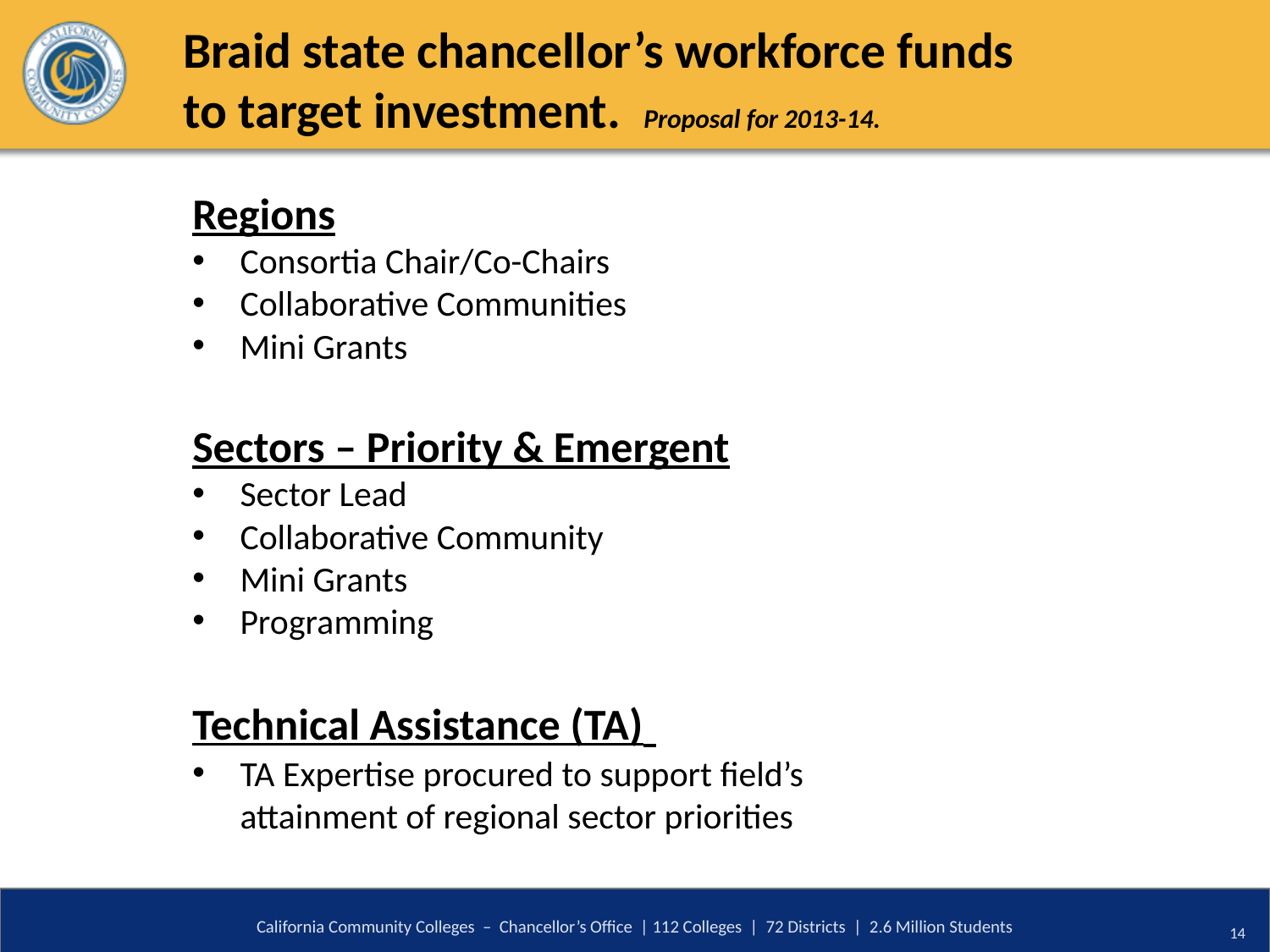

# Braid state chancellor’s workforce funds to target investment.  Proposal for 2013-14.
Regions
Consortia Chair/Co-Chairs
Collaborative Communities
Mini Grants

Sectors – Priority & Emergent
Sector Lead
Collaborative Community
Mini Grants
Programming

Technical Assistance (TA)
TA Expertise procured to support field’s attainment of regional sector priorities

California Community Colleges  –  Chancellor’s Office  | 112 Colleges  |  72 Districts  |  2.6 Million Students
14